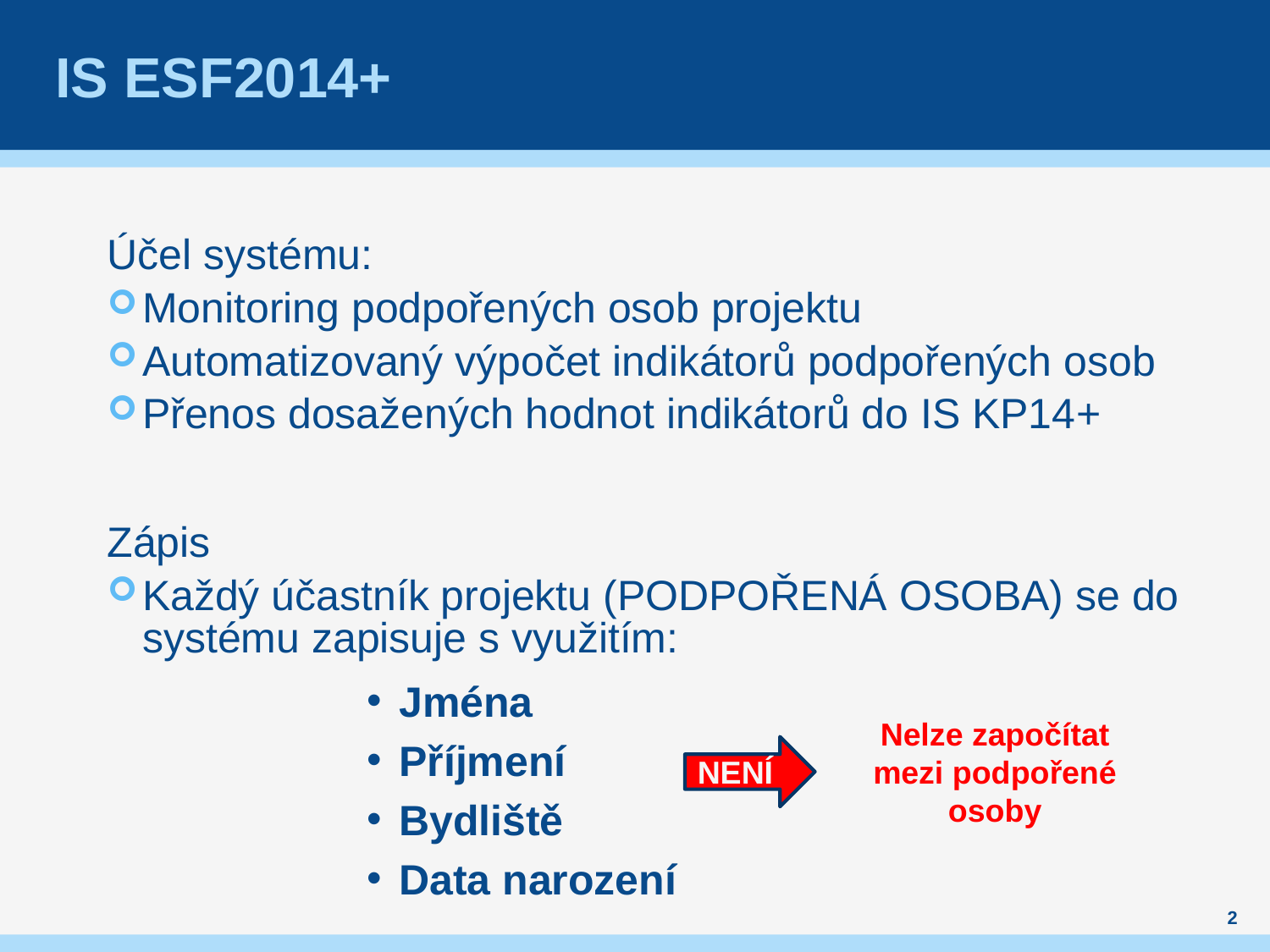

# IS ESF2014+
Účel systému:
Monitoring podpořených osob projektu
Automatizovaný výpočet indikátorů podpořených osob
Přenos dosažených hodnot indikátorů do IS KP14+

Zápis
Každý účastník projektu (PODPOŘENÁ OSOBA) se do systému zapisuje s využitím:
Jména
Příjmení
Bydliště
Data narození

Nelze započítat mezi podpořené osoby

NENÍ
2